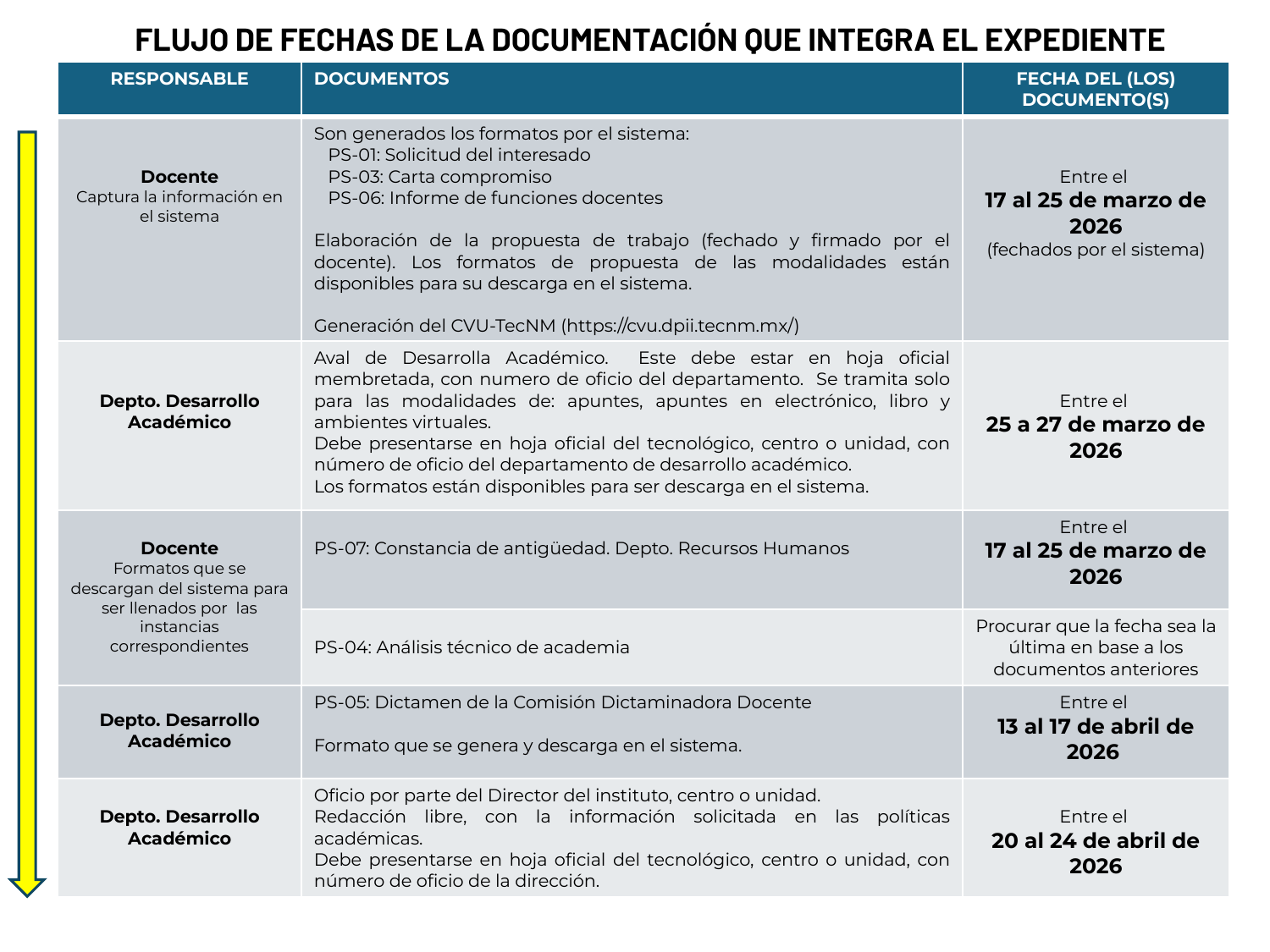

FLUJO DE FECHAS DE LA DOCUMENTACIÓN QUE INTEGRA EL EXPEDIENTE
| RESPONSABLE | DOCUMENTOS | FECHA DEL (LOS) DOCUMENTO(S) |
| --- | --- | --- |
| Docente Captura la información en el sistema | Son generados los formatos por el sistema: PS-01: Solicitud del interesado PS-03: Carta compromiso PS-06: Informe de funciones docentes Elaboración de la propuesta de trabajo (fechado y firmado por el docente). Los formatos de propuesta de las modalidades están disponibles para su descarga en el sistema. Generación del CVU-TecNM (https://cvu.dpii.tecnm.mx/) | Entre el 17 al 25 de marzo de 2026 (fechados por el sistema) |
| Depto. Desarrollo Académico | Aval de Desarrolla Académico. Este debe estar en hoja oficial membretada, con numero de oficio del departamento. Se tramita solo para las modalidades de: apuntes, apuntes en electrónico, libro y ambientes virtuales. Debe presentarse en hoja oficial del tecnológico, centro o unidad, con número de oficio del departamento de desarrollo académico. Los formatos están disponibles para ser descarga en el sistema. | Entre el 25 a 27 de marzo de 2026 |
| Docente Formatos que se descargan del sistema para ser llenados por las instancias correspondientes | PS-07: Constancia de antigüedad. Depto. Recursos Humanos | Entre el 17 al 25 de marzo de 2026 |
|  | PS-04: Análisis técnico de academia | Procurar que la fecha sea la última en base a los documentos anteriores |
| Depto. Desarrollo Académico | PS-05: Dictamen de la Comisión Dictaminadora Docente Formato que se genera y descarga en el sistema. | Entre el 13 al 17 de abril de 2026 |
| Depto. Desarrollo Académico | Oficio por parte del Director del instituto, centro o unidad. Redacción libre, con la información solicitada en las políticas académicas. Debe presentarse en hoja oficial del tecnológico, centro o unidad, con número de oficio de la dirección. | Entre el 20 al 24 de abril de 2026 |